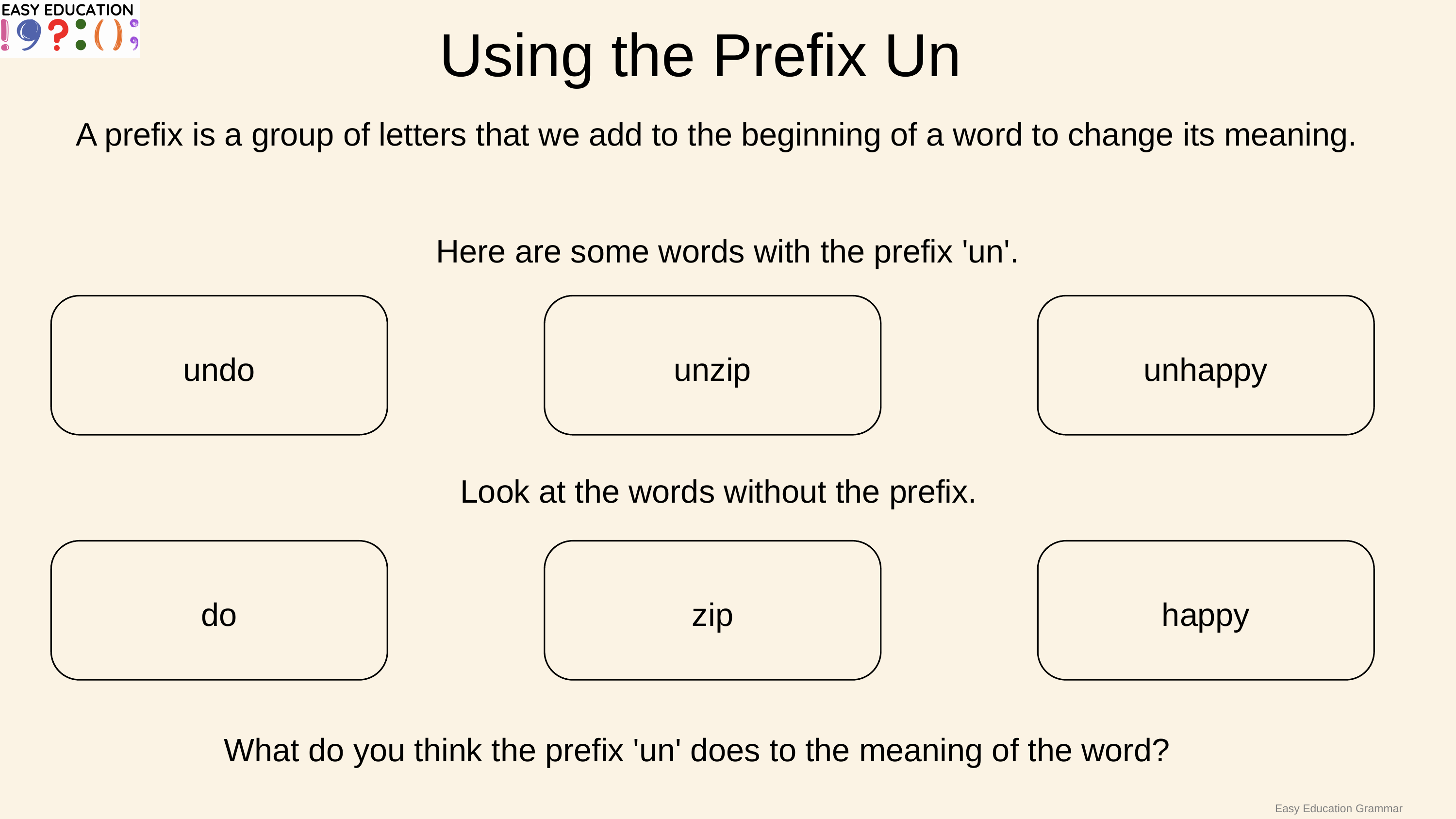

Using the Prefix Un
A prefix is a group of letters that we add to the beginning of a word to change its meaning.
Here are some words with the prefix 'un'.

undo
unzip
unhappy
Look at the words without the prefix.

do
zip
happy
What do you think the prefix 'un' does to the meaning of the word?